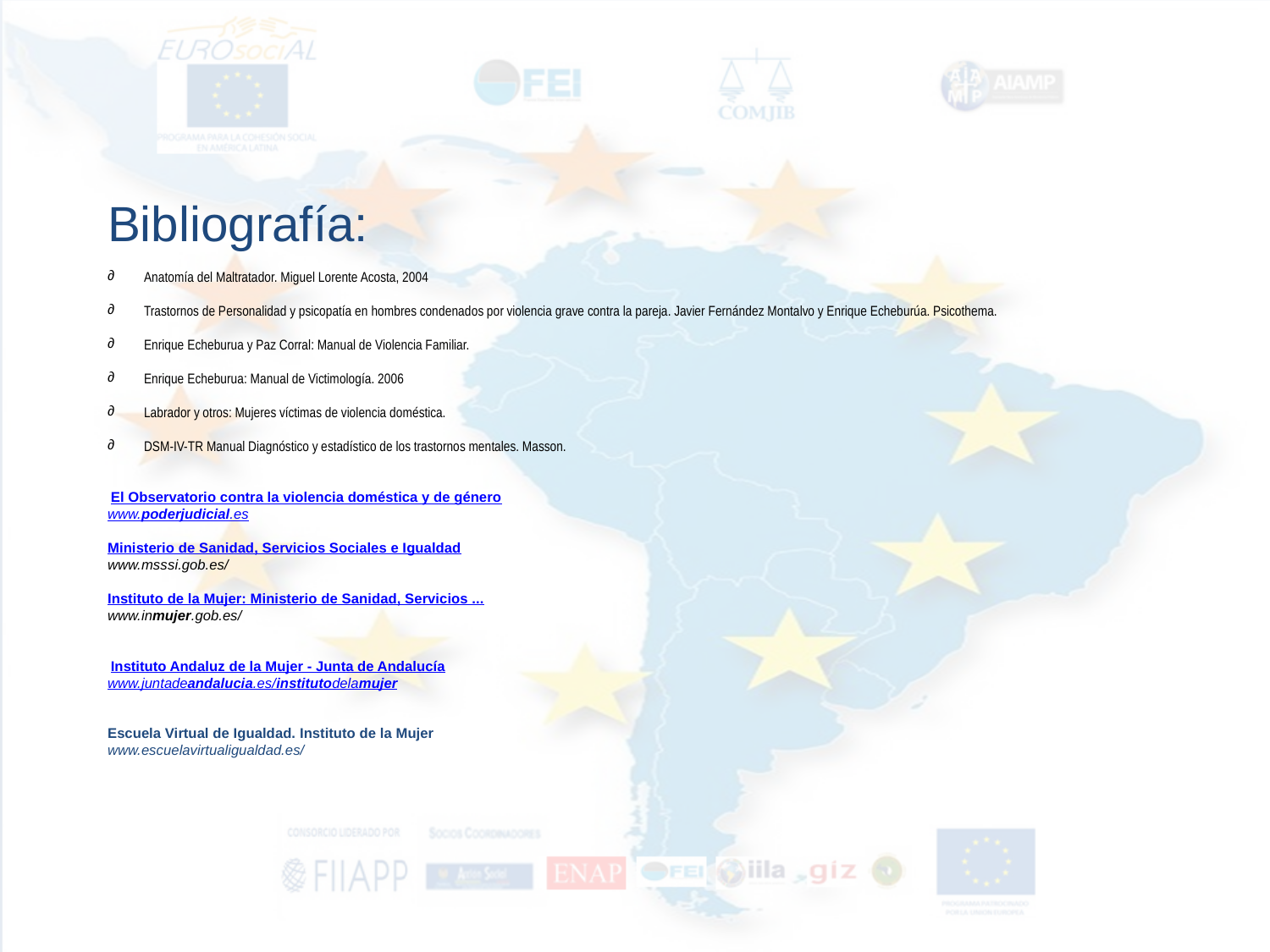

Bibliografía:

  Anatomía del Maltratador. Miguel Lorente Acosta, 2004

  Trastornos de Personalidad y psicopatía en hombres condenados por violencia grave contra la pareja. Javier Fernández Montalvo y Enrique Echeburúa. Psicothema.

  Enrique Echeburua y Paz Corral: Manual de Violencia Familiar.

  Enrique Echeburua: Manual de Victimología. 2006

  Labrador y otros: Mujeres víctimas de violencia doméstica.

  DSM-IV-TR Manual Diagnóstico y estadístico de los trastornos mentales. Masson.

 El Observatorio contra la violencia doméstica y de género
www.poderjudicial.es

Ministerio de Sanidad, Servicios Sociales e Igualdad
www.msssi.gob.es/

Instituto de la Mujer: Ministerio de Sanidad, Servicios ...
www.inmujer.gob.es/

 Instituto Andaluz de la Mujer - Junta de Andalucía
www.juntadeandalucia.es/institutodelamujer

Escuela Virtual de Igualdad. Instituto de la Mujer
www.escuelavirtualigualdad.es/